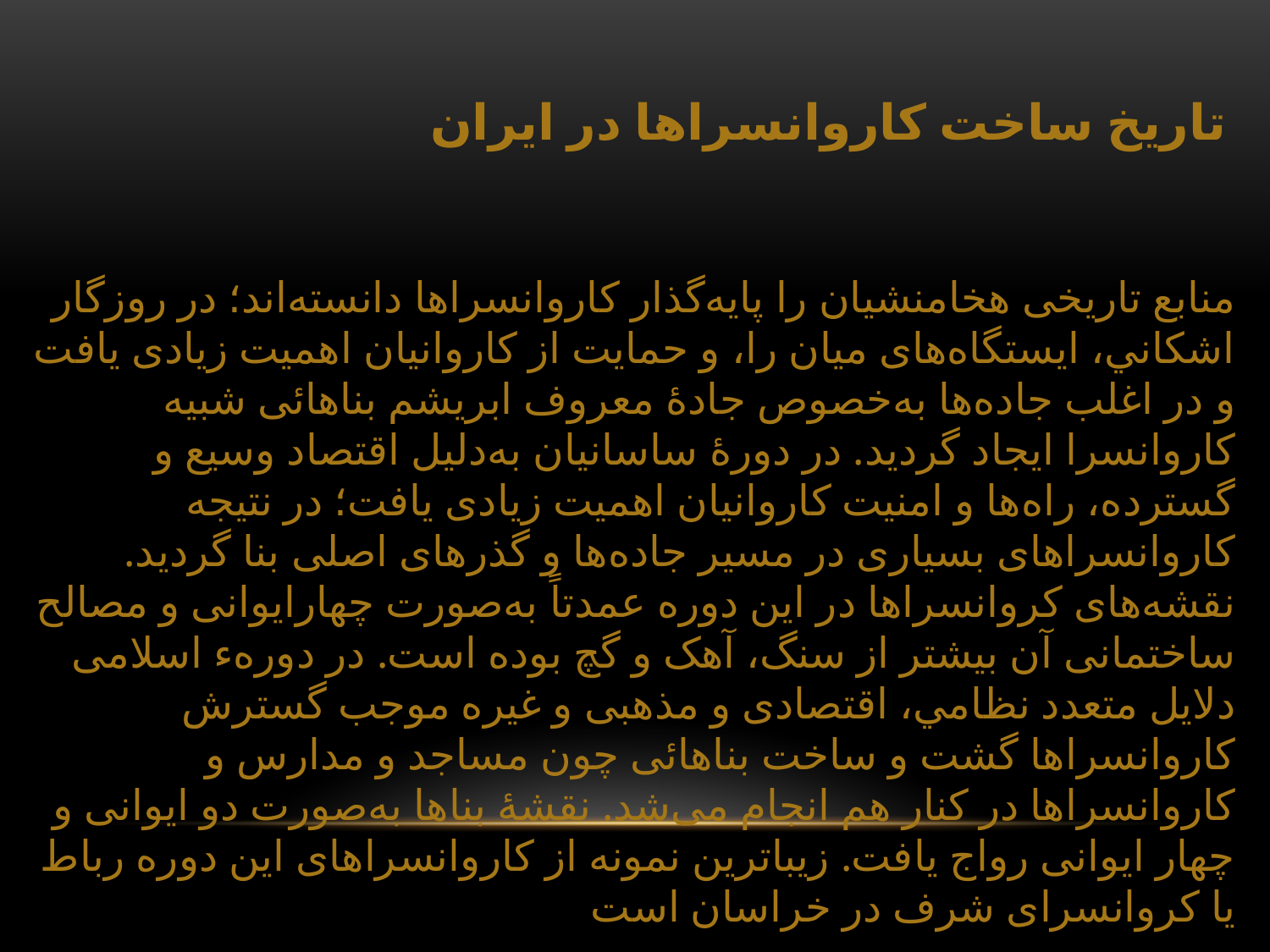

تاریخ ساخت کاروانسراها در ایران
منابع تاريخى هخامنشيان را پايه‌گذار کاروانسراها دانسته‌اند؛ در روزگار اشکاني، ايستگاه‌هاى ميان را، و حمايت از کاروانيان اهميت زيادى يافت و در اغلب جاده‌ها به‌خصوص جادهٔ معروف ابريشم بناهائى شبيه کاروانسرا ايجاد گرديد. در دورهٔ ساسانيان به‌دليل اقتصاد وسيع و گسترده، راه‌ها و امنيت کاروانيان اهميت زيادى يافت؛ در نتيجه کاروانسراهاى بسيارى در مسير جاده‌ها و گذرهاى اصلى بنا گرديد. نقشه‌هاى کروانسراها در اين دوره عمدتاً به‌صورت چهارايوانى و مصالح ساختمانى آن بيشتر از سنگ، آهک و گچ بوده است. در دورهء اسلامى دلايل متعدد نظامي، اقتصادى و مذهبى و غيره موجب گسترش کاروانسراها گشت و ساخت بناهائى چون مساجد و مدارس و کاروانسراها در کنار هم انجام مى‌شد. نقشهٔ بناها به‌صورت دو ايوانى و چهار ايوانى رواج يافت. زيباترين نمونه از کاروانسراهاى اين دوره رباط يا کروانسراى شرف در خراسان است